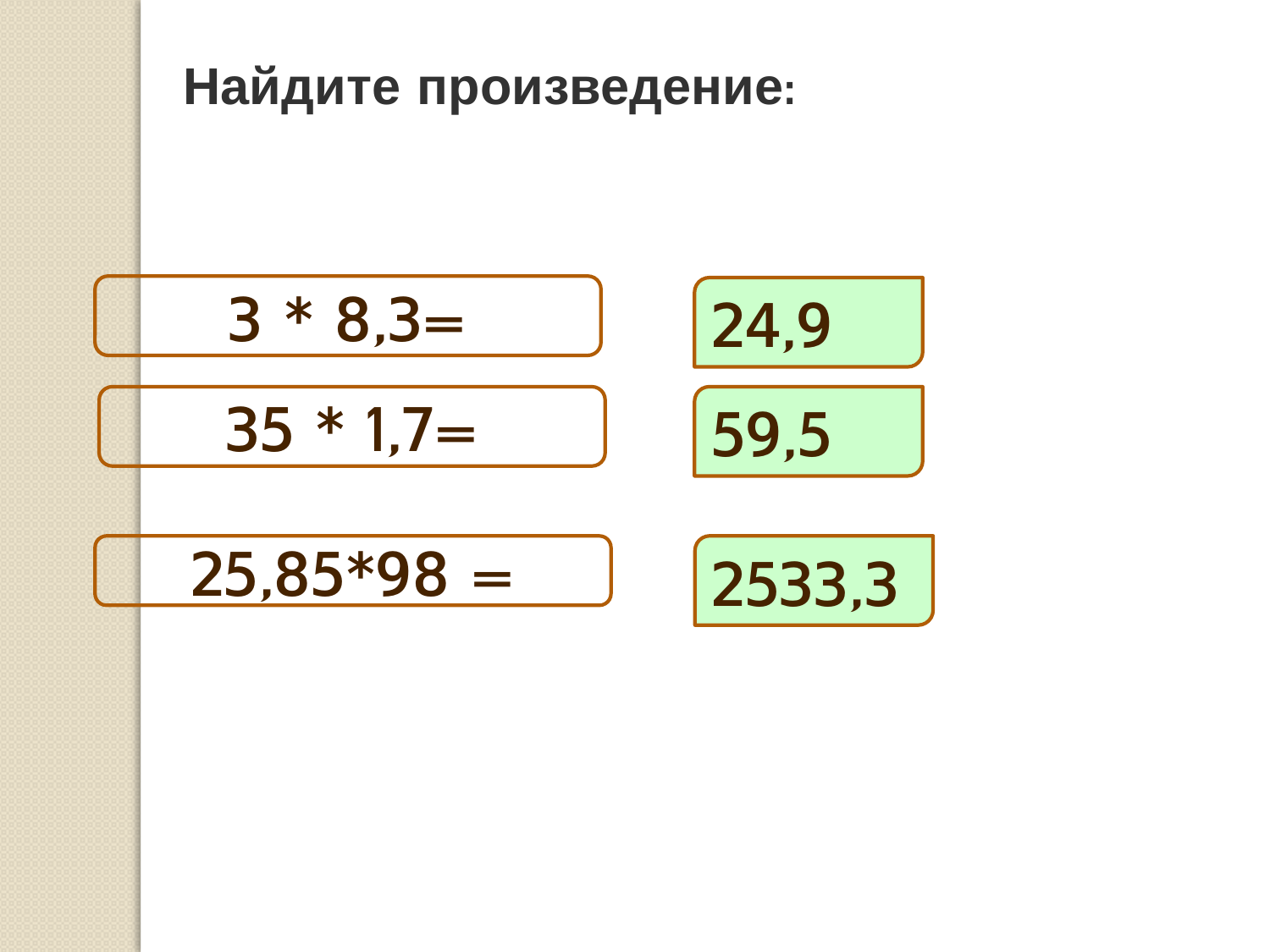

Найдите произведение:
3 * 8,3=
24,9
35 * 1,7=
59,5
25,85*98 =
2533,3